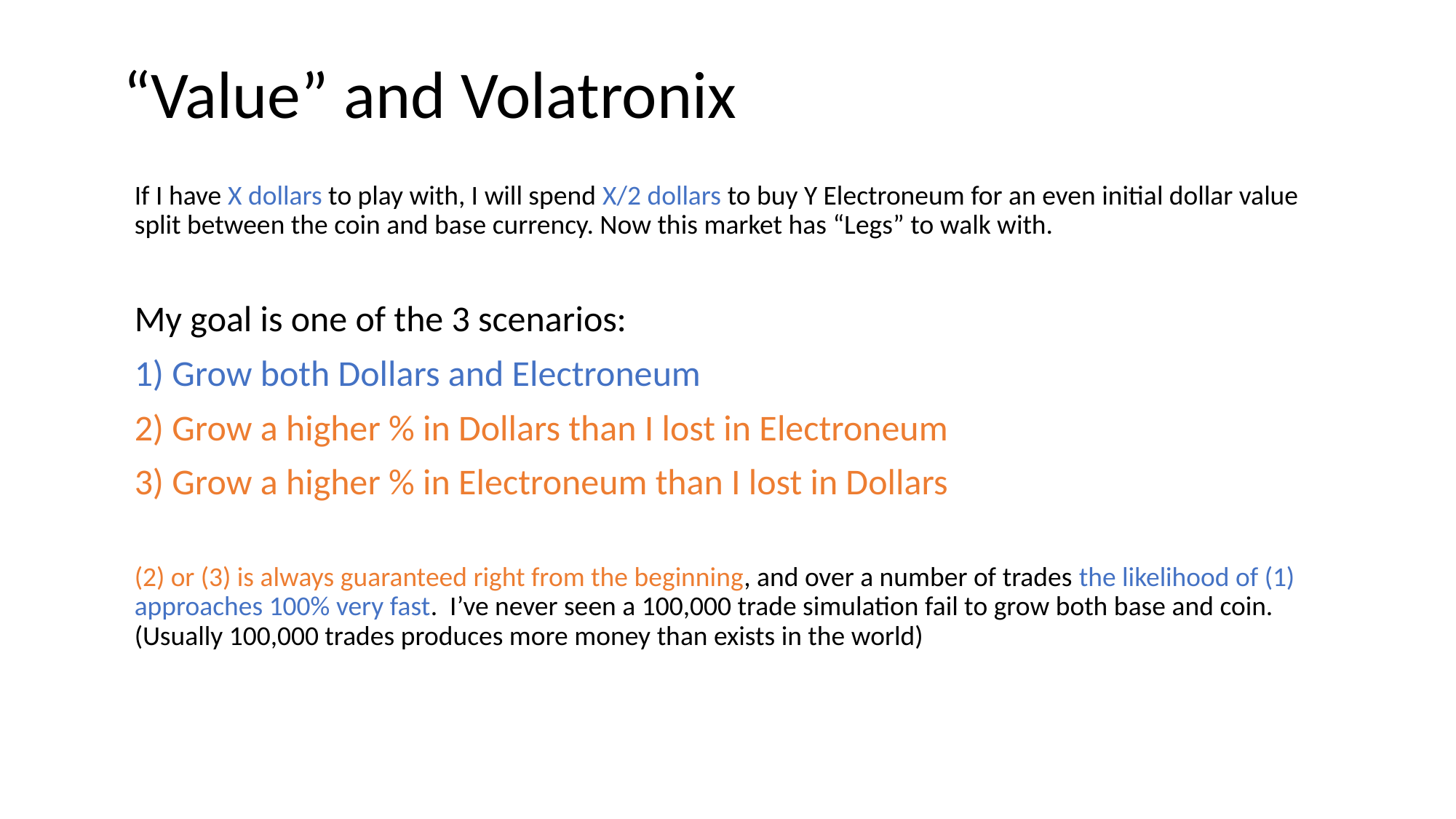

# “Value” and Volatronix
If I have X dollars to play with, I will spend X/2 dollars to buy Y Electroneum for an even initial dollar value split between the coin and base currency. Now this market has “Legs” to walk with.

My goal is one of the 3 scenarios:
1) Grow both Dollars and Electroneum
2) Grow a higher % in Dollars than I lost in Electroneum
3) Grow a higher % in Electroneum than I lost in Dollars

(2) or (3) is always guaranteed right from the beginning, and over a number of trades the likelihood of (1) approaches 100% very fast.  I’ve never seen a 100,000 trade simulation fail to grow both base and coin. (Usually 100,000 trades produces more money than exists in the world)